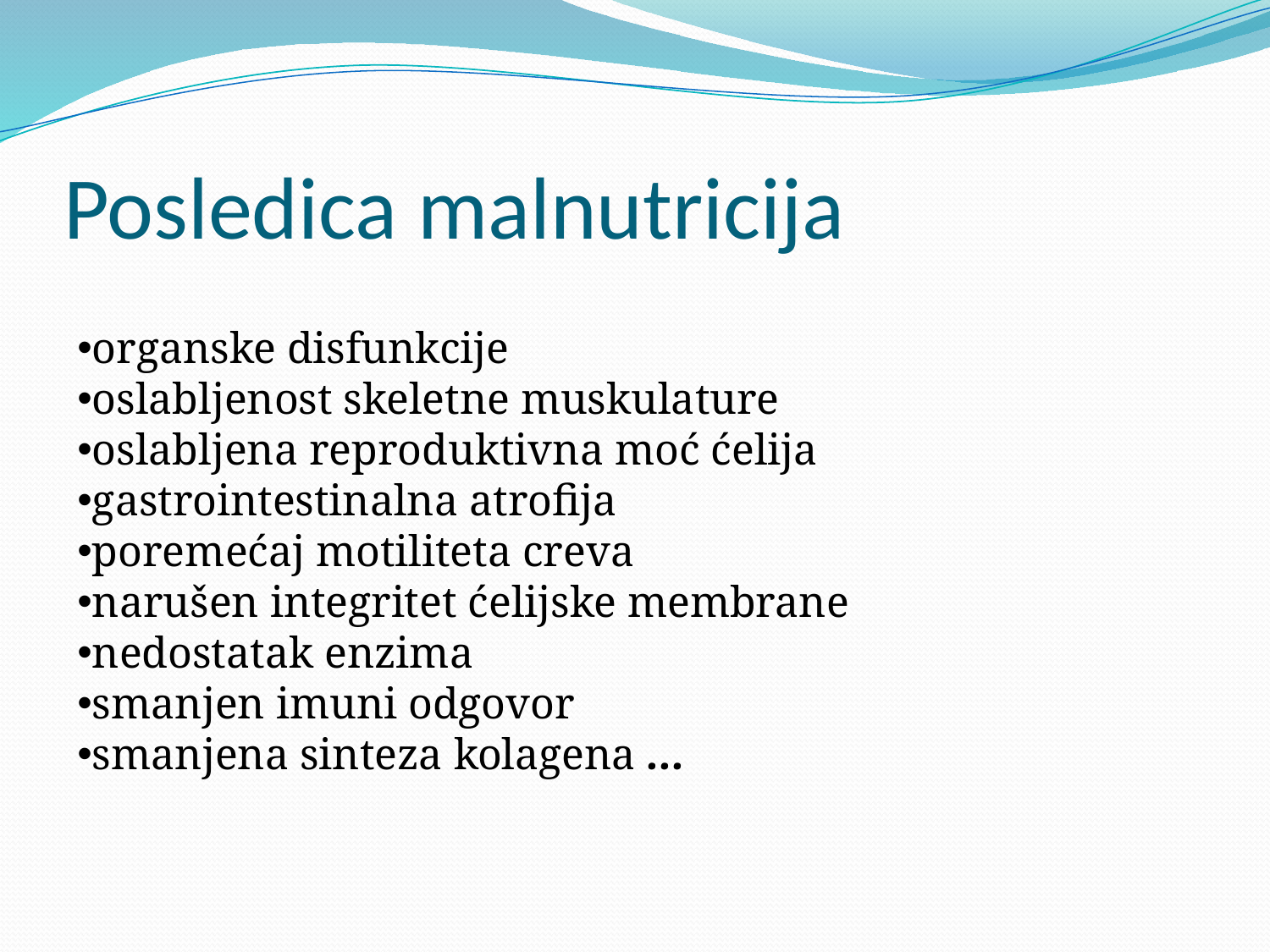

# Posledica malnutricija

organske disfunkcije
oslabljenost skeletne muskulature
oslabljena reproduktivna moć ćelija
gastrointestinalna atrofija
poremećaj motiliteta creva
narušen integritet ćelijske membrane
nedostatak enzima
smanjen imuni odgovor
smanjena sinteza kolagena ...